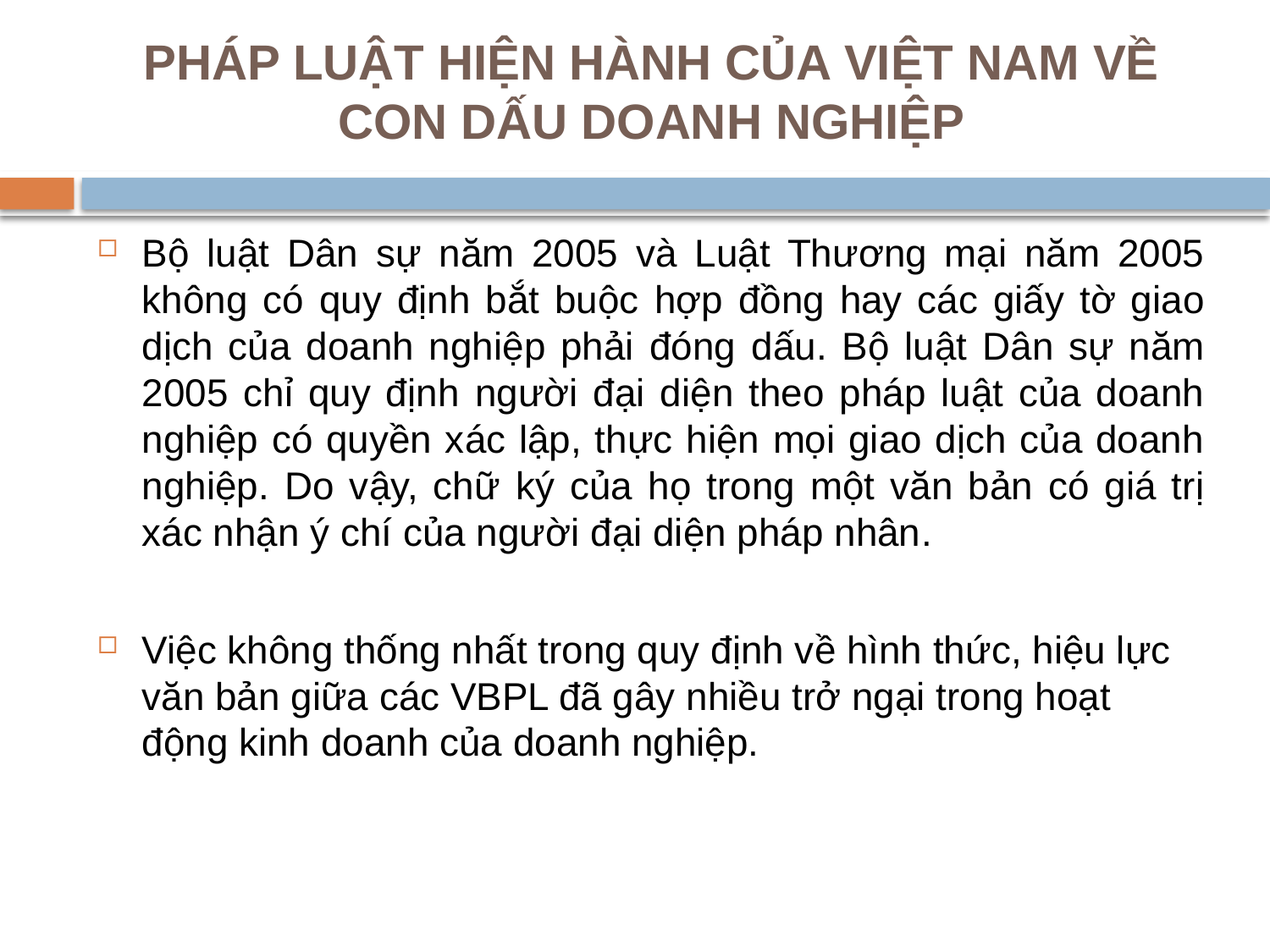

# PHÁP LUẬT HIỆN HÀNH CỦA VIỆT NAM VỀ CON DẤU DOANH NGHIỆP
Bộ luật Dân sự năm 2005 và Luật Thương mại năm 2005 không có quy định bắt buộc hợp đồng hay các giấy tờ giao dịch của doanh nghiệp phải đóng dấu. Bộ luật Dân sự năm 2005 chỉ quy định người đại diện theo pháp luật của doanh nghiệp có quyền xác lập, thực hiện mọi giao dịch của doanh nghiệp. Do vậy, chữ ký của họ trong một văn bản có giá trị xác nhận ý chí của người đại diện pháp nhân.

Việc không thống nhất trong quy định về hình thức, hiệu lực văn bản giữa các VBPL đã gây nhiều trở ngại trong hoạt động kinh doanh của doanh nghiệp.